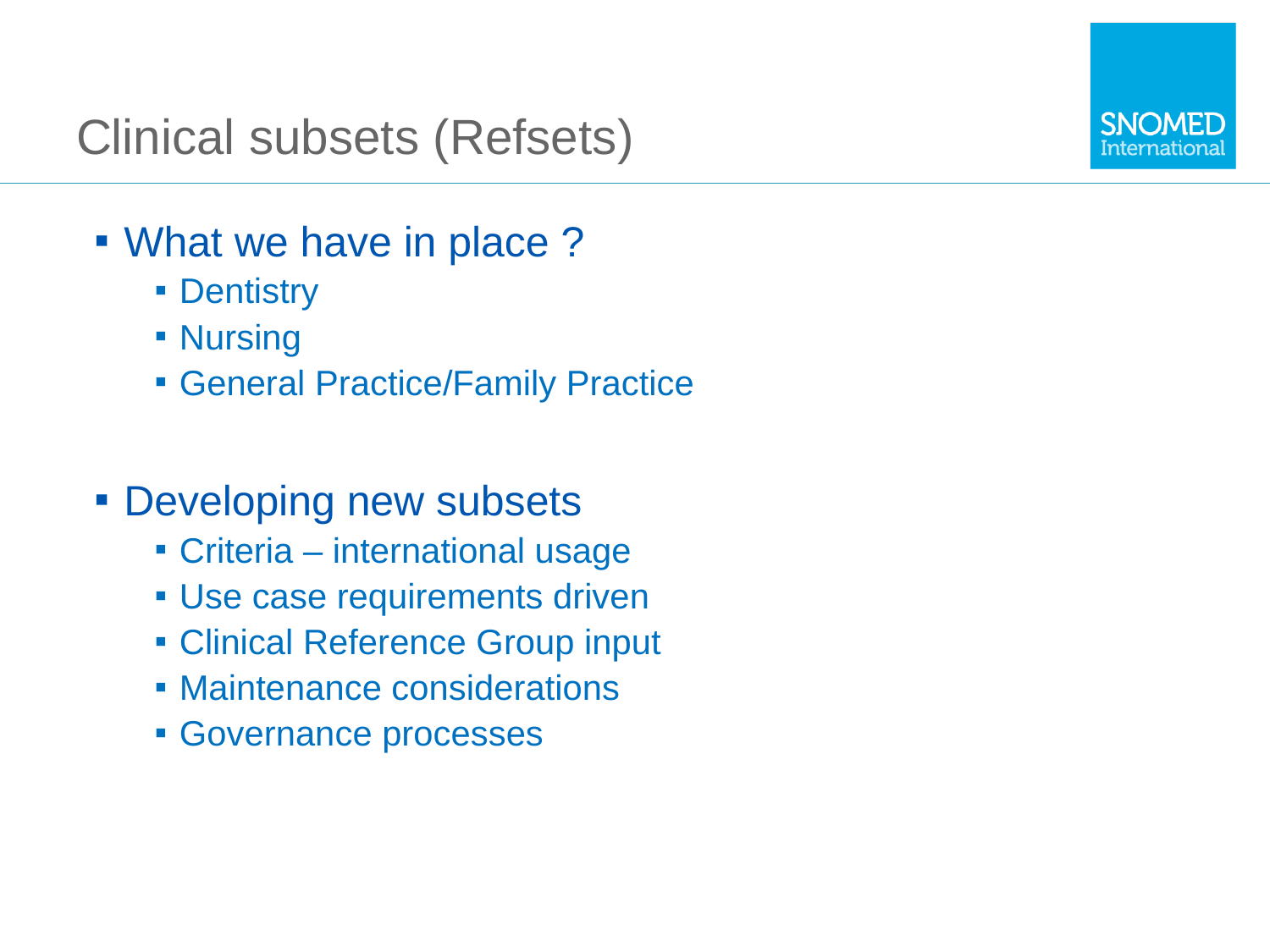

# Clinical subsets (Refsets)
What we have in place ?
Dentistry
Nursing
General Practice/Family Practice

Developing new subsets
Criteria – international usage
Use case requirements driven
Clinical Reference Group input
Maintenance considerations
Governance processes